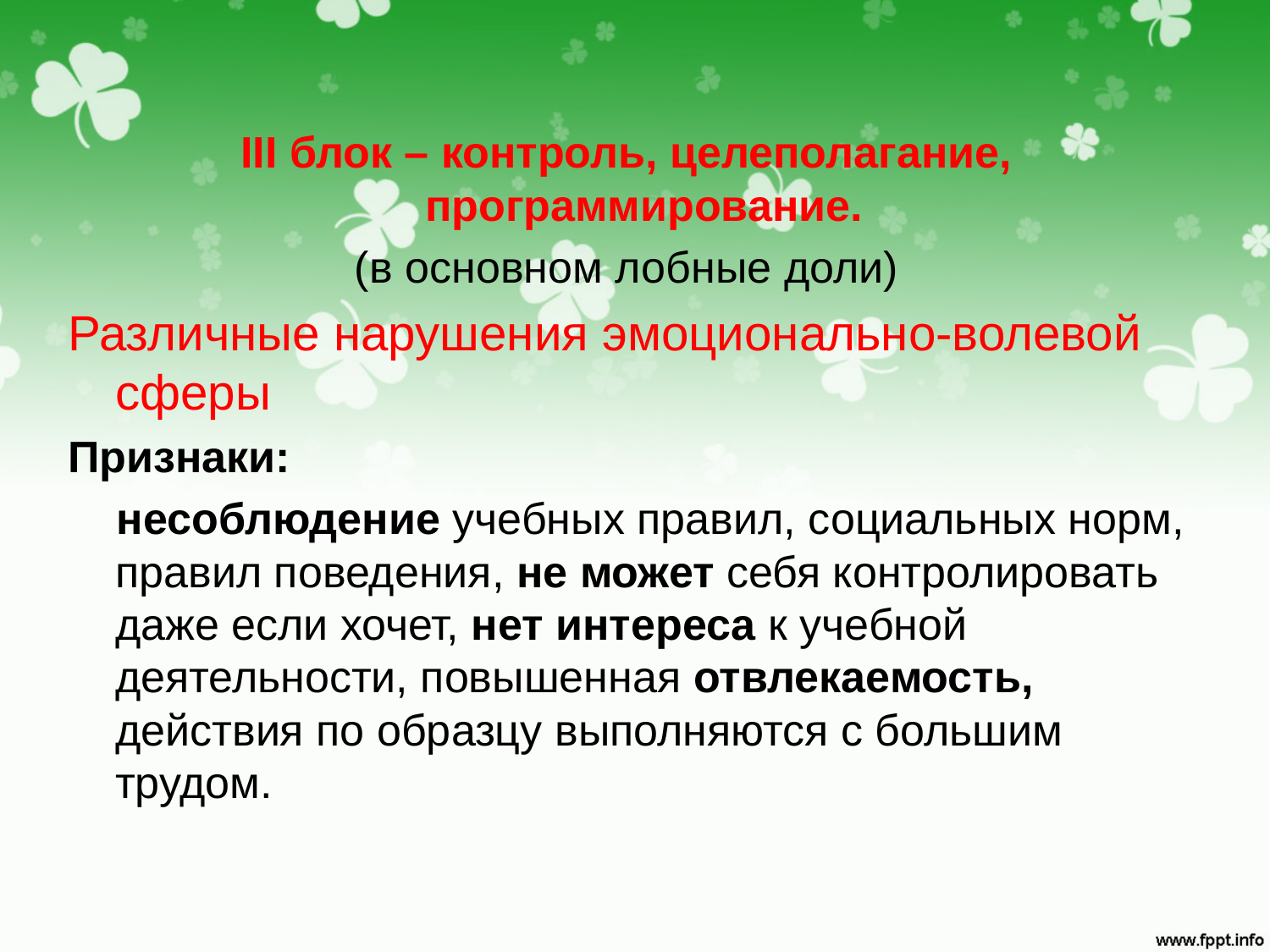

III блок – контроль, целеполагание, программирование.
(в основном лобные доли)
Различные нарушения эмоционально-волевой сферы
Признаки:
    несоблюдение учебных правил, социальных норм, правил поведения, не может себя контролировать даже если хочет, нет интереса к учебной деятельности, повышенная отвлекаемость, действия по образцу выполняются с большим трудом.